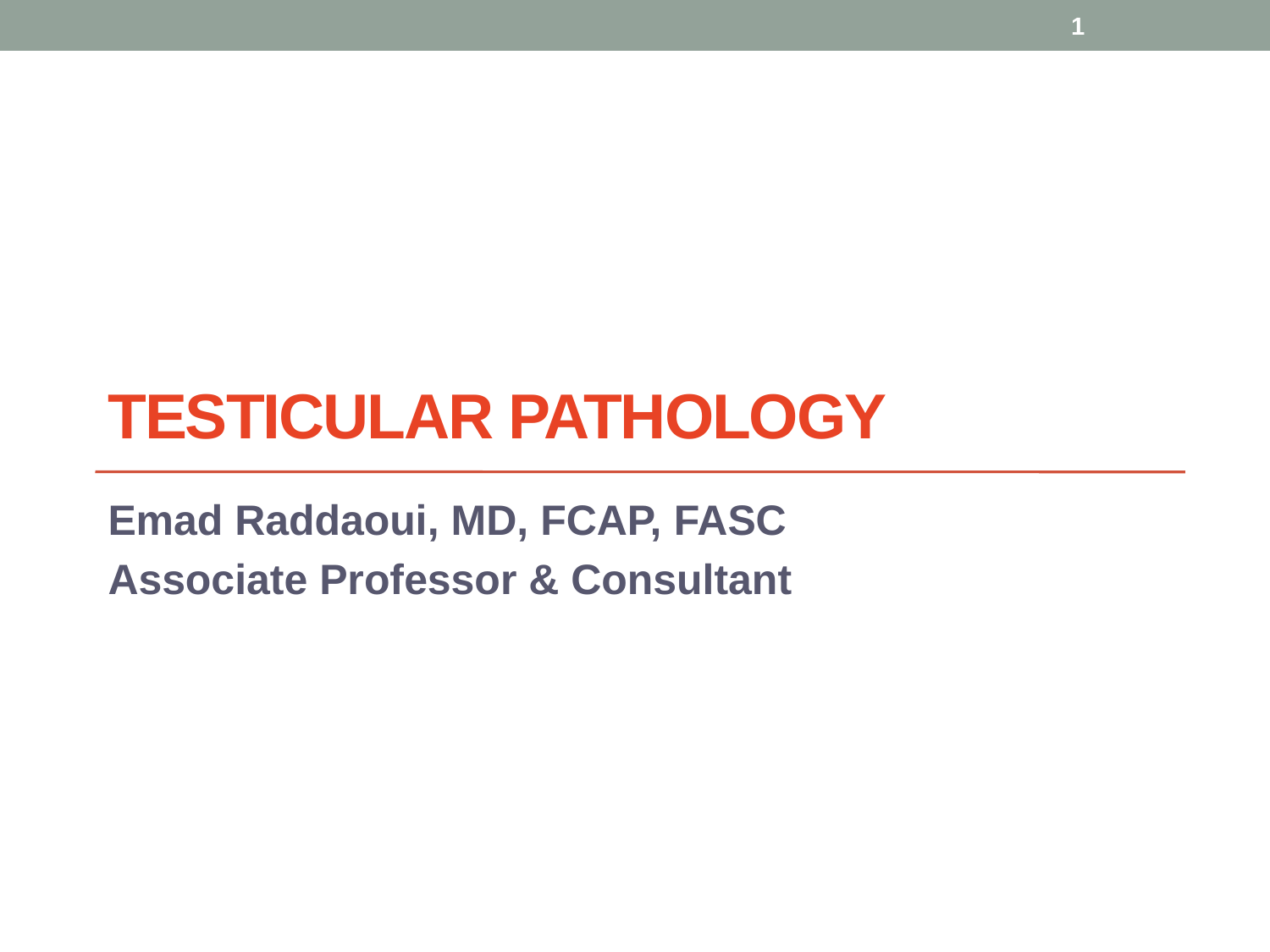

1
# Testicular Pathology
Emad Raddaoui, MD, FCAP, FASC
Associate Professor & Consultant